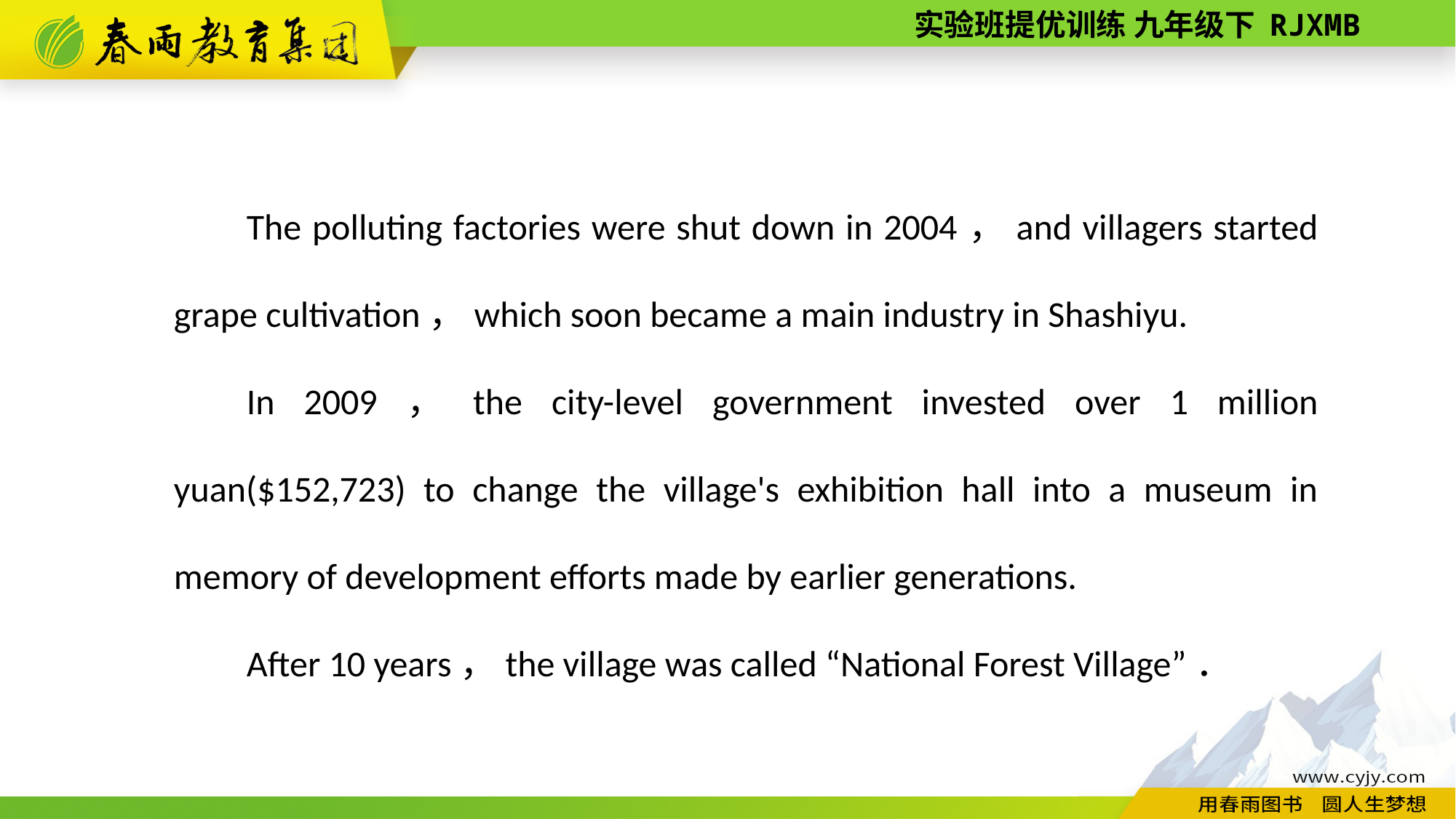

The polluting factories were shut down in 2004，and villagers started grape cultivation，which soon became a main industry in Shashiyu.
In 2009，the city-­level government invested over 1 million yuan($152,723) to change the village's exhibition hall into a museum in memory of development efforts made by earlier generations.
After 10 years，the village was called “National Forest Village”．